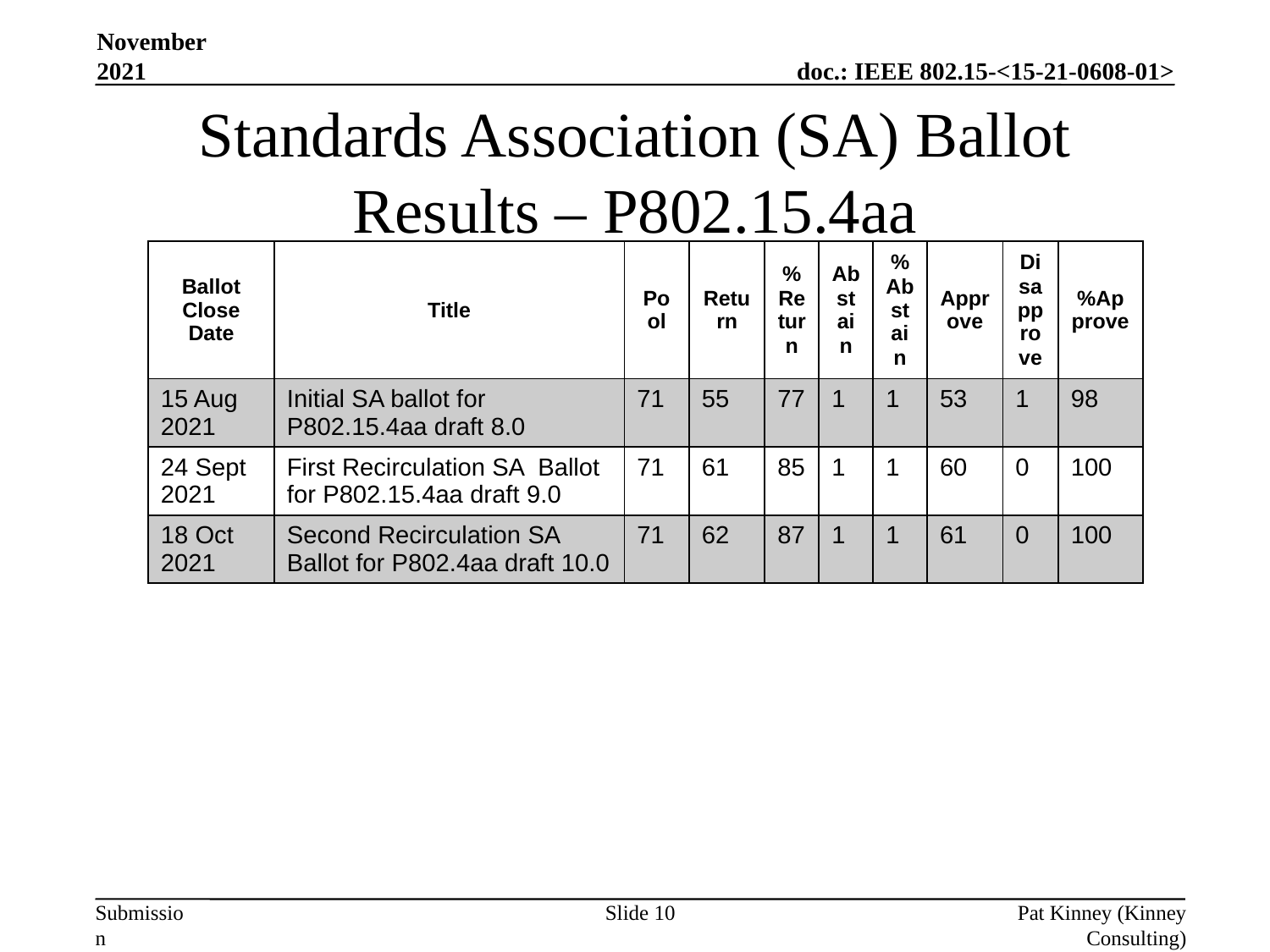

November 2021
# Standards Association (SA) Ballot Results – P802.15.4aa
| Ballot Close Date | Title | Pool | Return | %Return | Abstain | %Abstain | Approve | Disapprove | %Approve |
| --- | --- | --- | --- | --- | --- | --- | --- | --- | --- |
| 15 Aug 2021 | Initial SA ballot for P802.15.4aa draft 8.0 | 71 | 55 | 77 | 1 | 1 | 53 | 1 | 98 |
| 24 Sept 2021 | First Recirculation SA Ballot for P802.15.4aa draft 9.0 | 71 | 61 | 85 | 1 | 1 | 60 | 0 | 100 |
| 18 Oct 2021 | Second Recirculation SA Ballot for P802.4aa draft 10.0 | 71 | 62 | 87 | 1 | 1 | 61 | 0 | 100 |
Slide 10
Pat Kinney (Kinney Consulting)